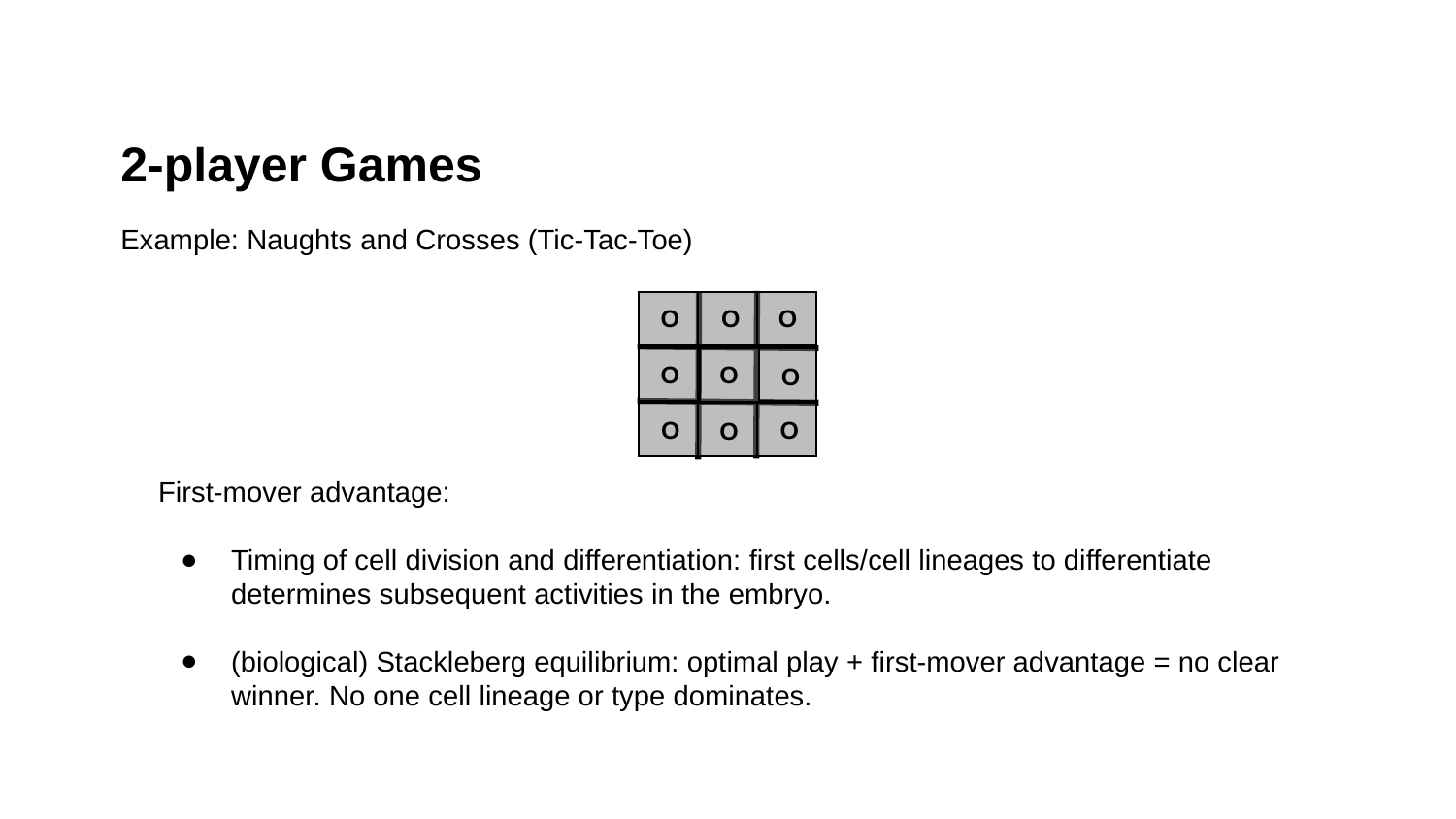

2-player Games
Example: Naughts and Crosses (Tic-Tac-Toe)

O
O
O

O
O
O

O
O
O
First-mover advantage:

Timing of cell division and differentiation: first cells/cell lineages to differentiate determines subsequent activities in the embryo.

(biological) Stackleberg equilibrium: optimal play + first-mover advantage = no clear winner. No one cell lineage or type dominates.